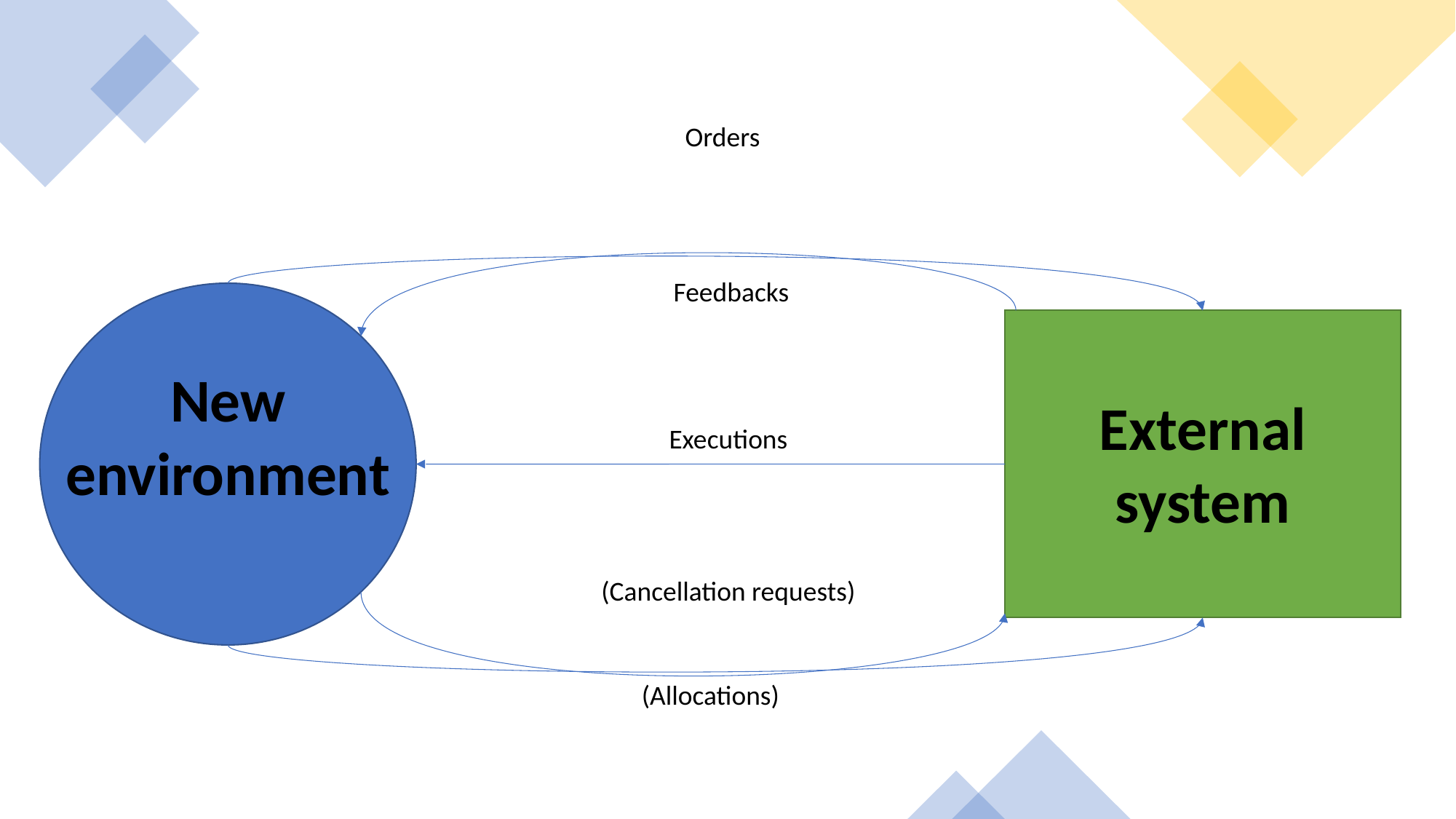

Orders
Feedbacks

New environment
External system
Executions
(Cancellation requests)
(Allocations)